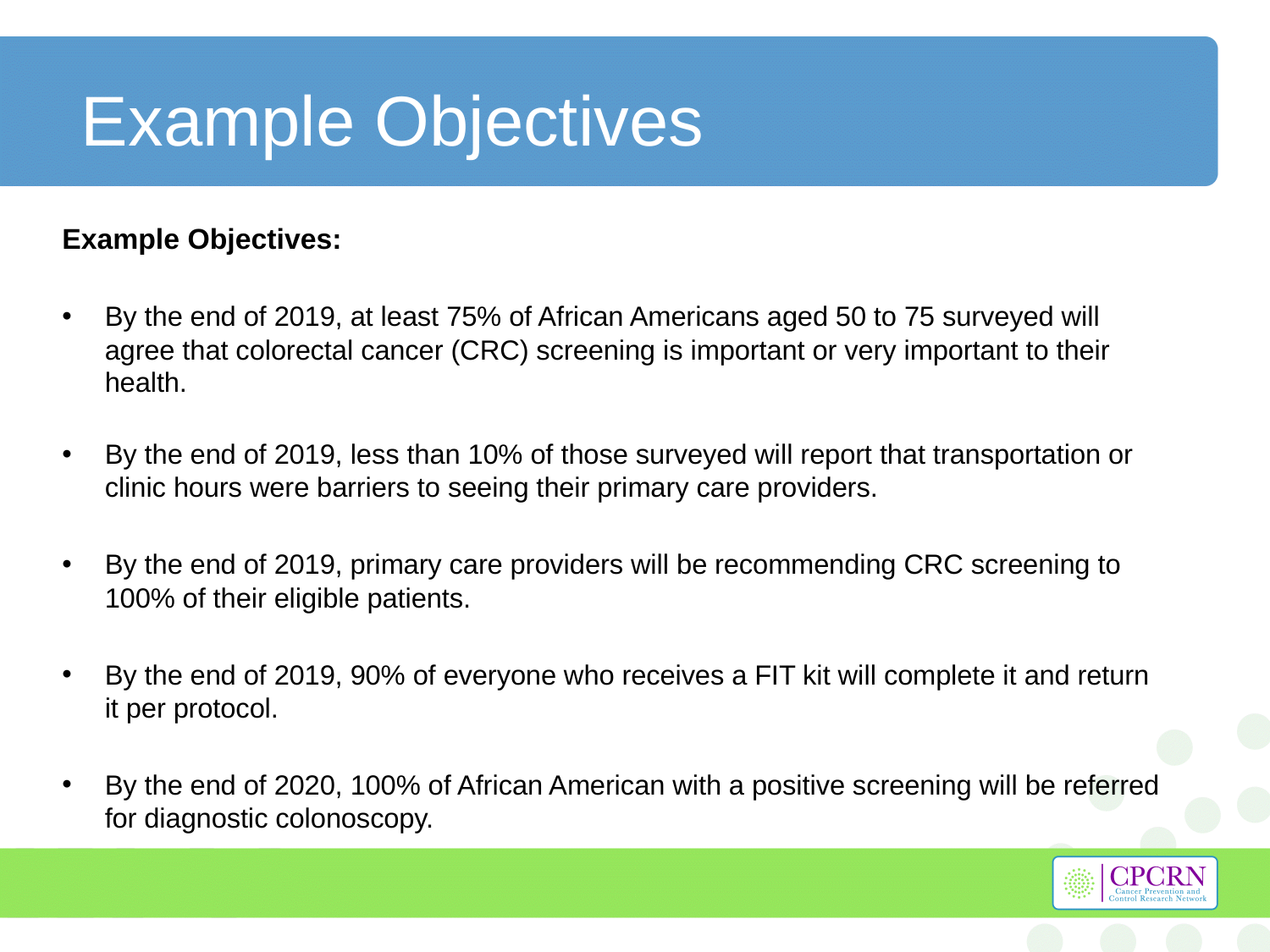

# Example Objectives
Example Objectives:

By the end of 2019, at least 75% of African Americans aged 50 to 75 surveyed will agree that colorectal cancer (CRC) screening is important or very important to their health.
By the end of 2019, less than 10% of those surveyed will report that transportation or clinic hours were barriers to seeing their primary care providers.

By the end of 2019, primary care providers will be recommending CRC screening to 100% of their eligible patients.

By the end of 2019, 90% of everyone who receives a FIT kit will complete it and return it per protocol.

By the end of 2020, 100% of African American with a positive screening will be referred for diagnostic colonoscopy.